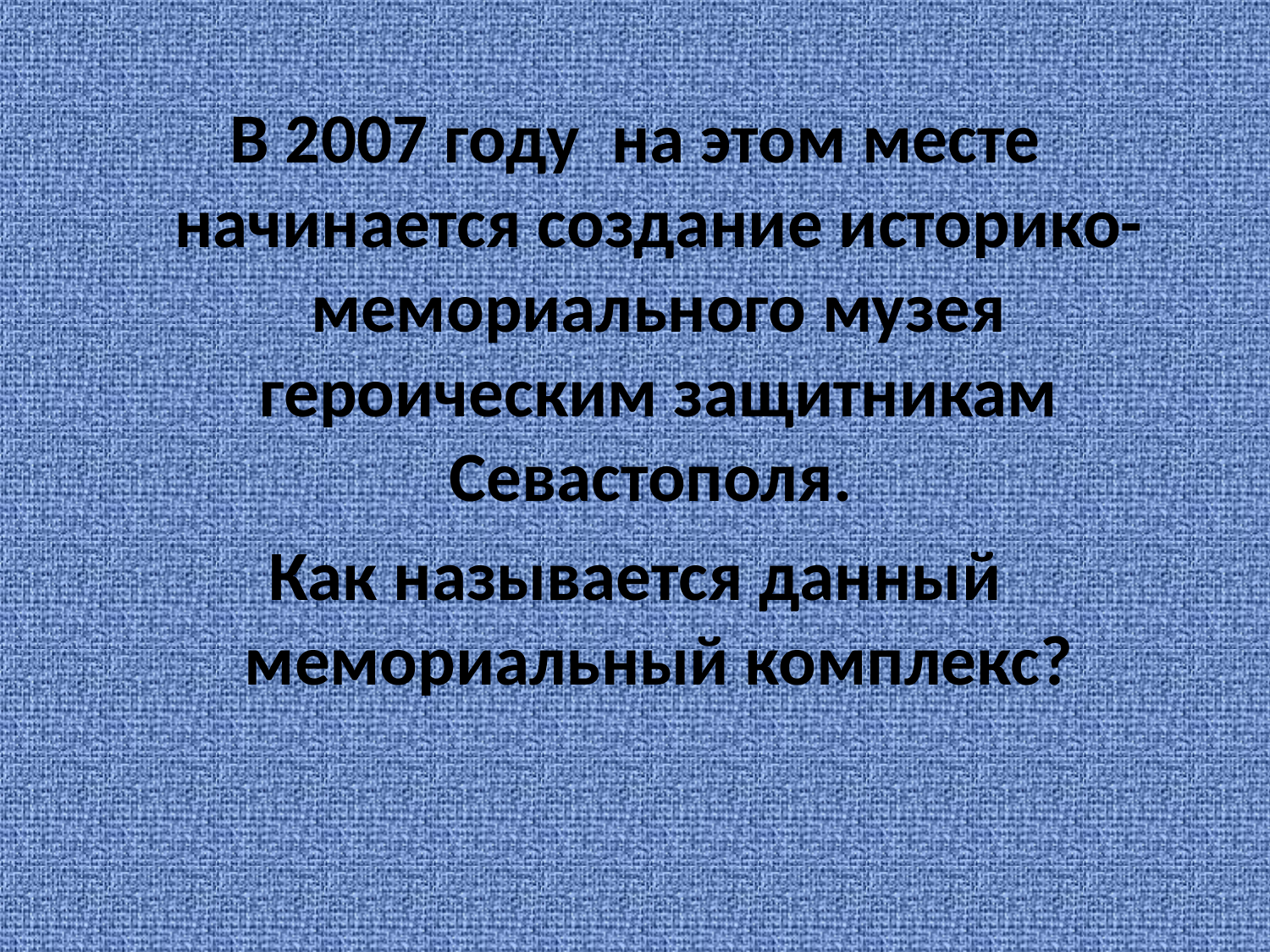

#
В 2007 году  на этом месте начинается создание историко-мемориального музея героическим защитникам Севастополя.
Как называется данный мемориальный комплекс?